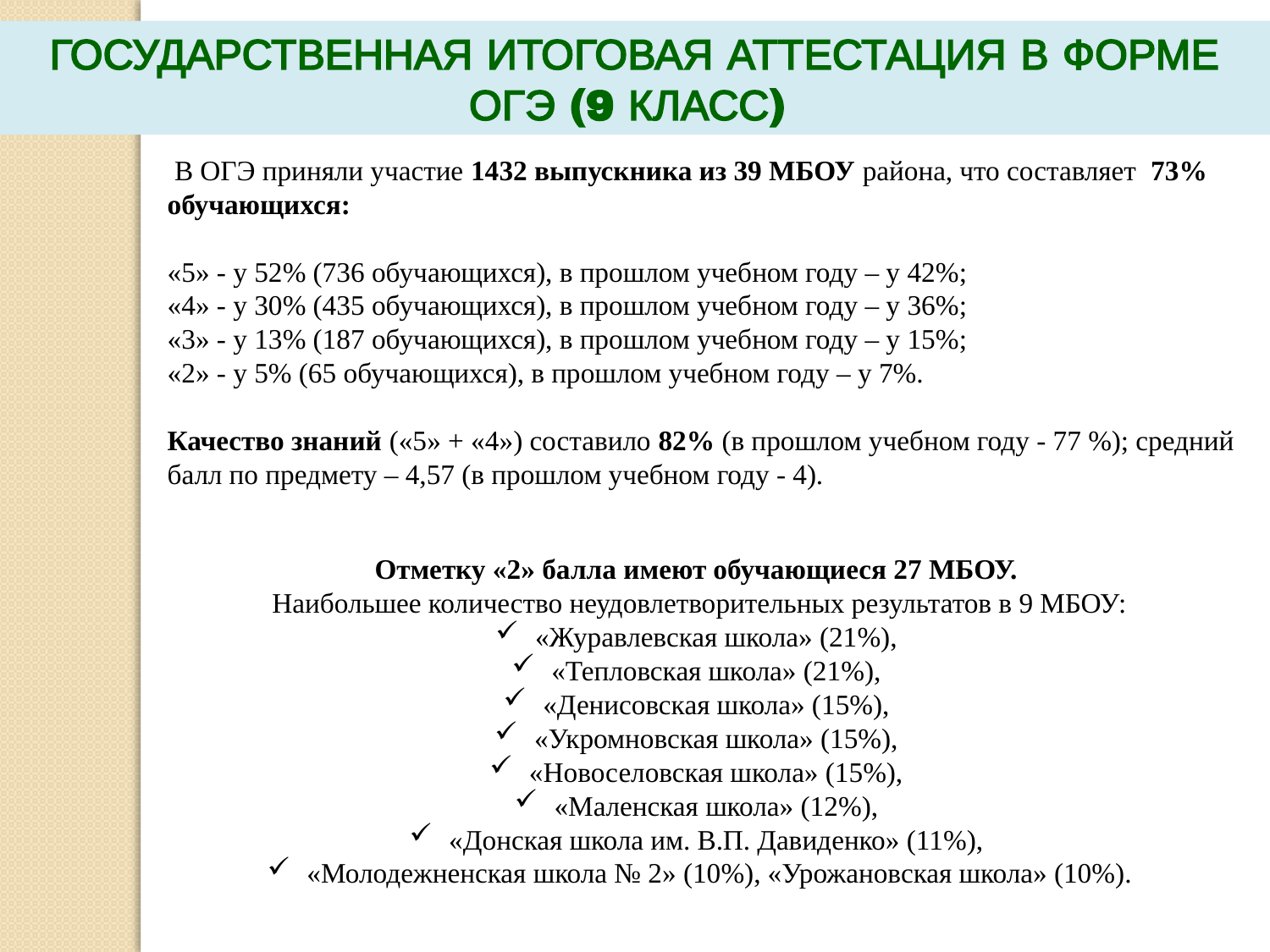

ГОСУДАРСТВЕННАЯ ИТОГОВАЯ АТТЕСТАЦИЯ В ФОРМЕ ОГЭ (9 КЛАСС)
 В ОГЭ приняли участие 1432 выпускника из 39 МБОУ района, что составляет  73% обучающихся:

«5» - у 52% (736 обучающихся), в прошлом учебном году – у 42%;
«4» - у 30% (435 обучающихся), в прошлом учебном году – у 36%;
«3» - у 13% (187 обучающихся), в прошлом учебном году – у 15%;
«2» - у 5% (65 обучающихся), в прошлом учебном году – у 7%.

Качество знаний («5» + «4») составило 82% (в прошлом учебном году - 77 %); средний балл по предмету – 4,57 (в прошлом учебном году - 4).

Отметку «2» балла имеют обучающиеся 27 МБОУ.
Наибольшее количество неудовлетворительных результатов в 9 МБОУ:
«Журавлевская школа» (21%),
«Тепловская школа» (21%),
«Денисовская школа» (15%),
«Укромновская школа» (15%),
«Новоселовская школа» (15%),
«Маленская школа» (12%),
«Донская школа им. В.П. Давиденко» (11%),
«Молодежненская школа № 2» (10%), «Урожановская школа» (10%).